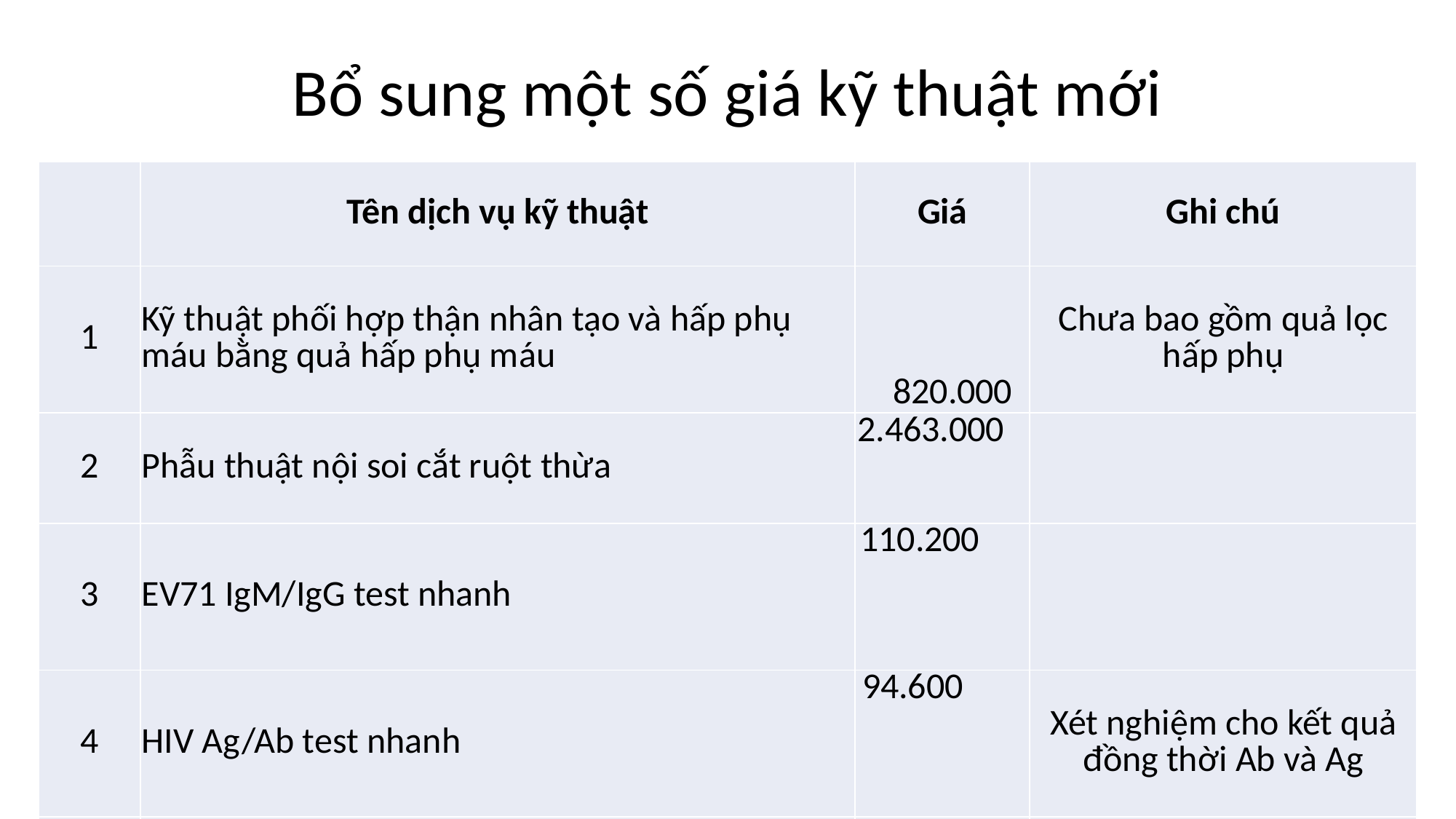

# Bổ sung một số giá kỹ thuật mới
|  | Tên dịch vụ kỹ thuật | Giá | Ghi chú |
| --- | --- | --- | --- |
| 1 | Kỹ thuật phối hợp thận nhân tạo và hấp phụ máu bằng quả hấp phụ máu | 820.000 | Chưa bao gồm quả lọc hấp phụ |
| 2 | Phẫu thuật nội soi cắt ruột thừa | 2.463.000 |  |
| 3 | EV71 IgM/IgG test nhanh | 110.200 |  |
| 4 | HIV Ag/Ab test nhanh | 94.600 | Xét nghiệm cho kết quả đồng thời Ab và Ag |
| 5 | Nội soi dạ dày làm Clo test | 285.000 |  |